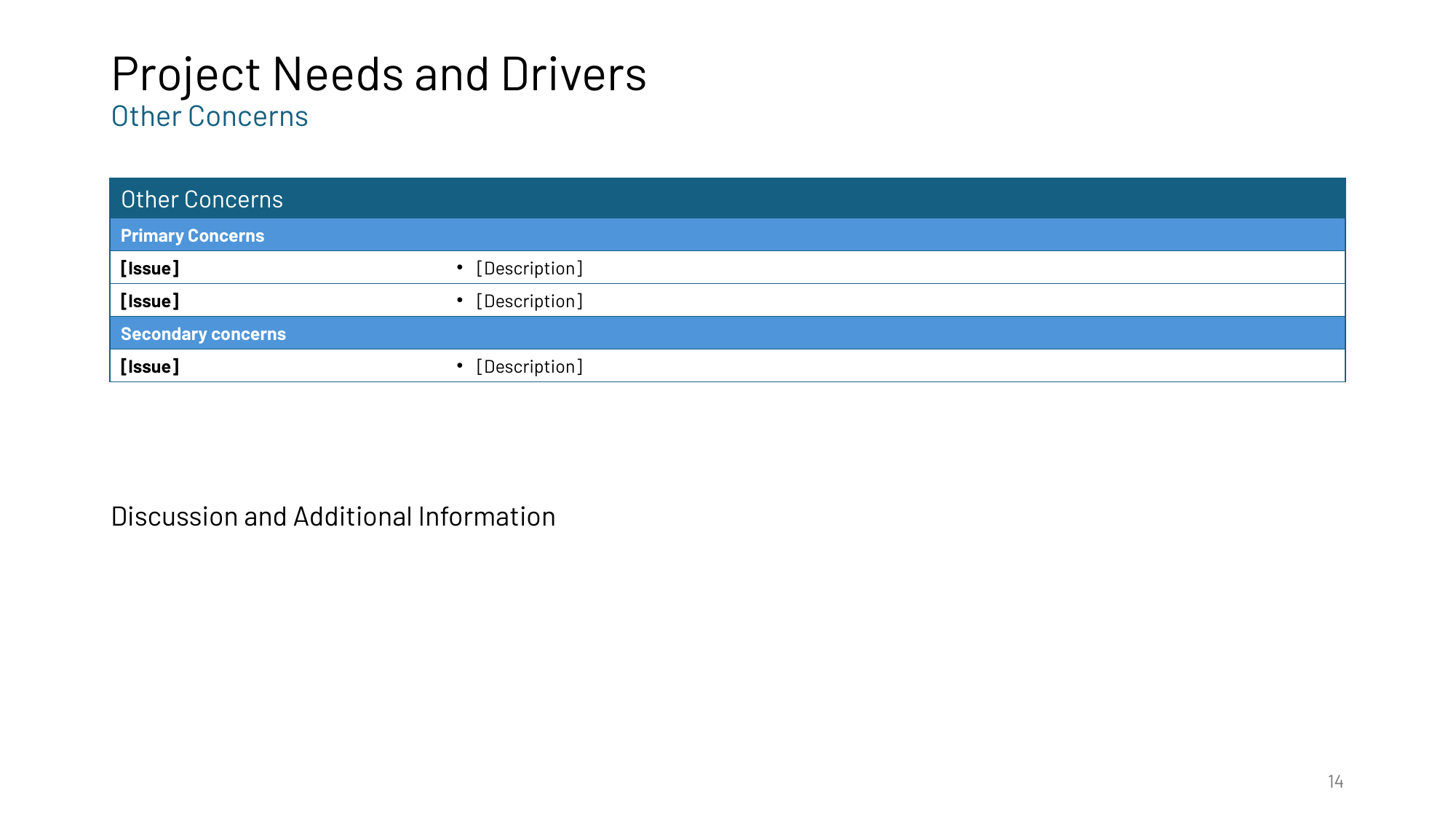

# Project Needs and Drivers Other Concerns
| Other Concerns |  |
| --- | --- |
| Primary Concerns |  |
| [Issue] | [Description] |
| [Issue] | [Description] |
| Secondary concerns |  |
| [Issue] | [Description] |
Discussion and Additional Information
14